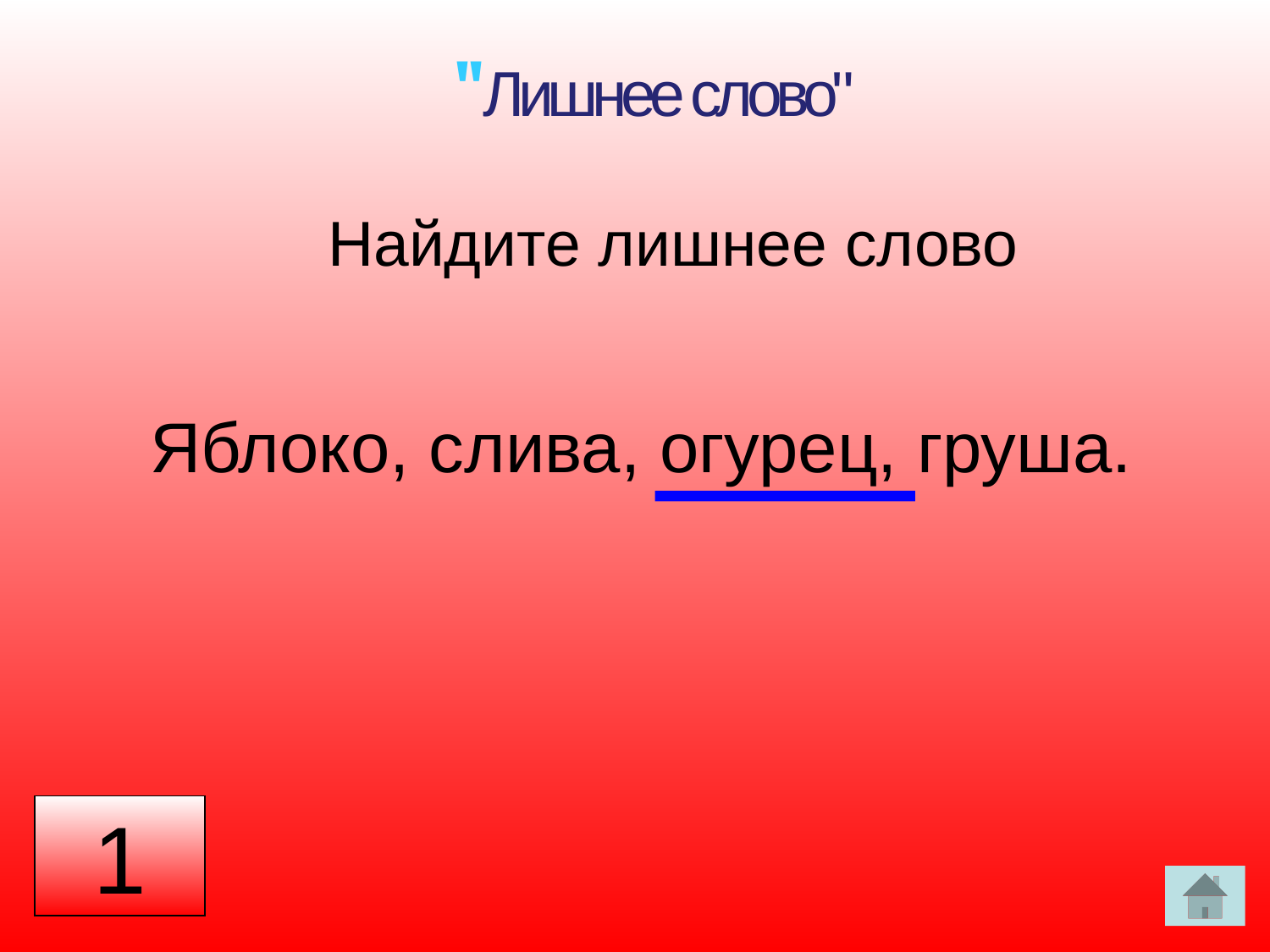

"Лишнее слово"
Найдите лишнее слово
Яблоко, слива, огурец, груша.

1